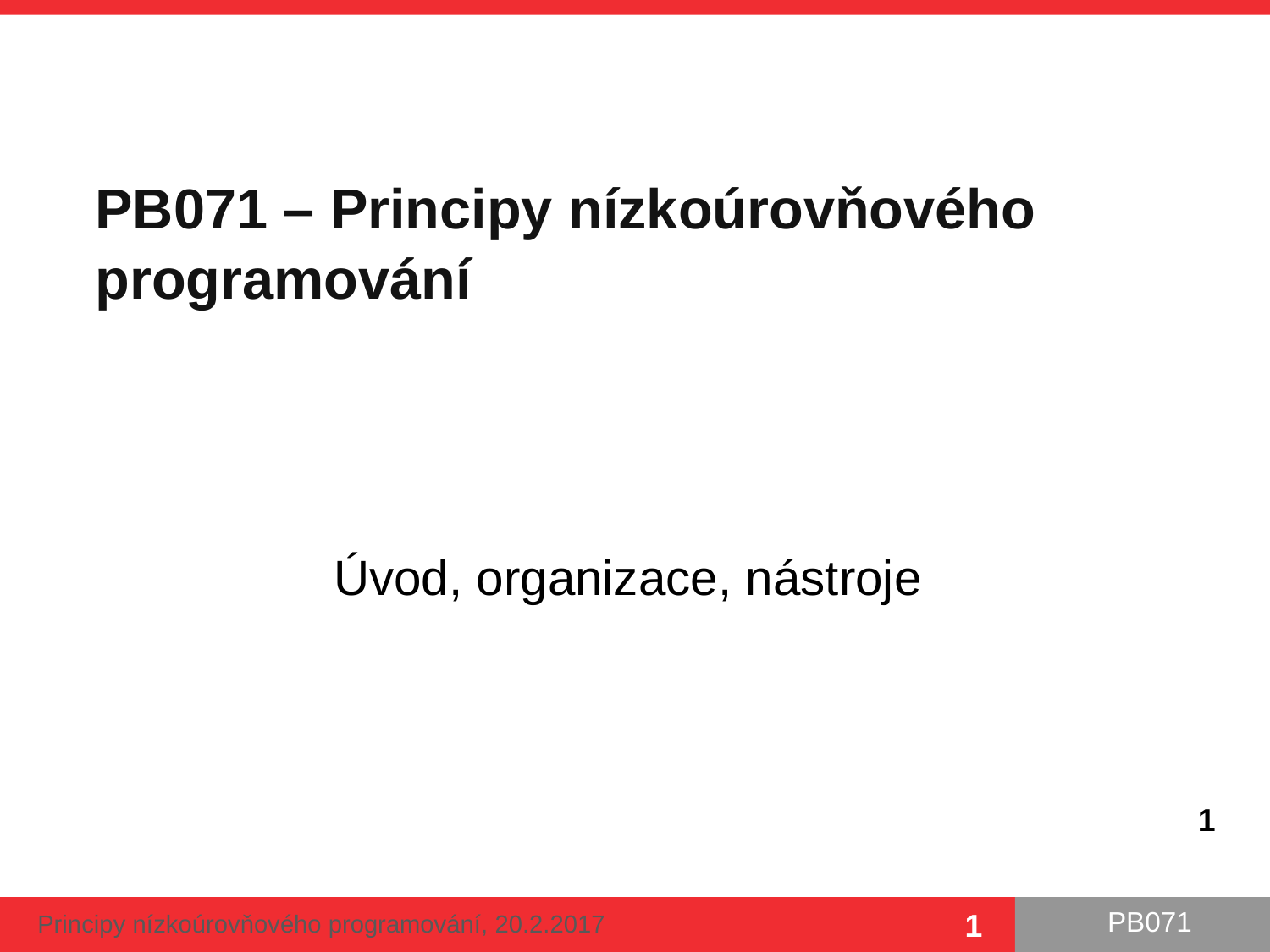

# PB071 – Principy nízkoúrovňového programování
Úvod, organizace, nástroje
1
Principy nízkoúrovňového programování, 20.2.2017